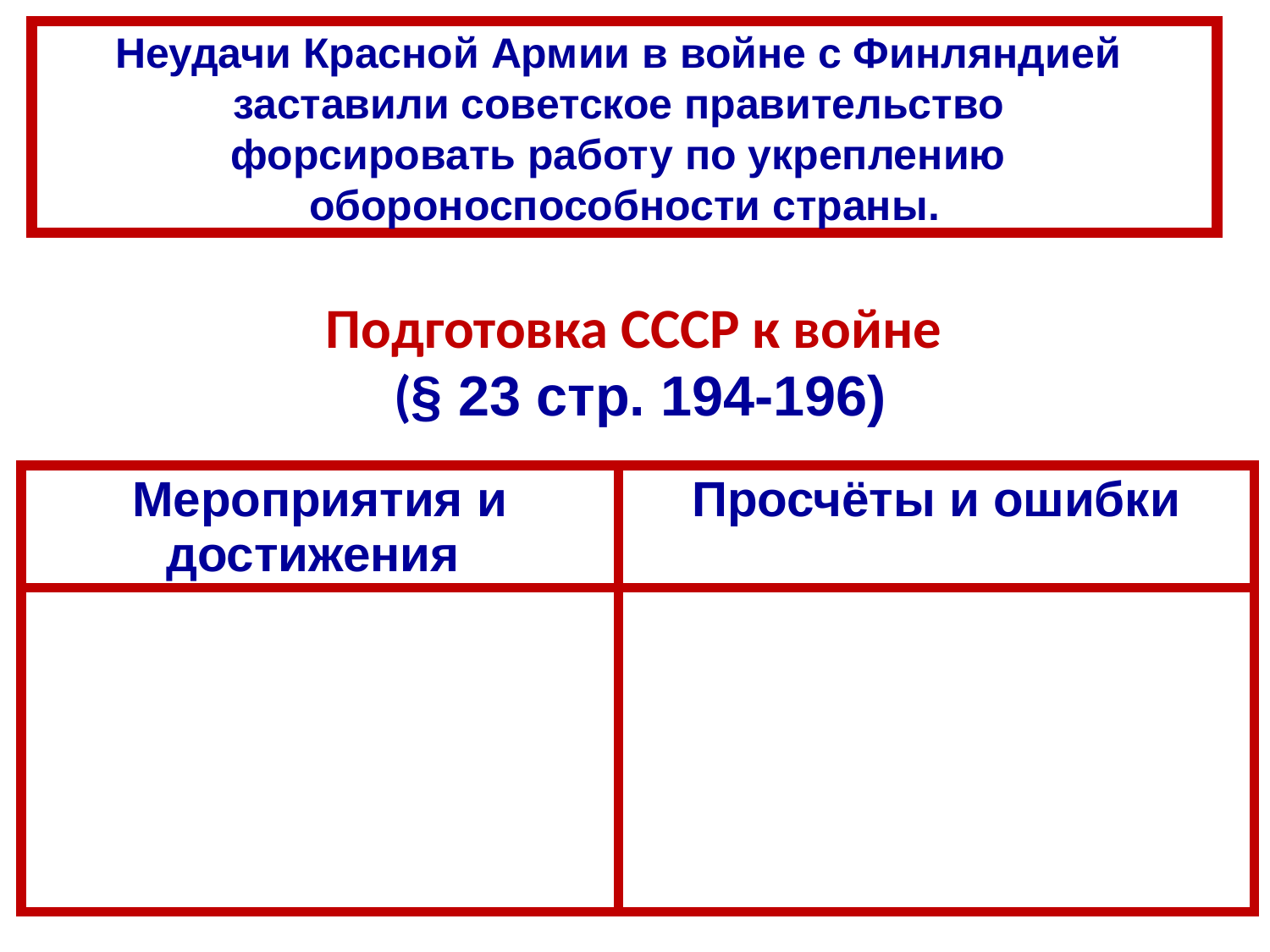

Неудачи Красной Армии в войне с Финляндией
заставили советское правительство
форсировать работу по укреплению
обороноспособности страны.
# Подготовка СССР к войне (§ 23 стр. 194-196)
| Мероприятия и достижения | Просчёты и ошибки |
| --- | --- |
|  |  |